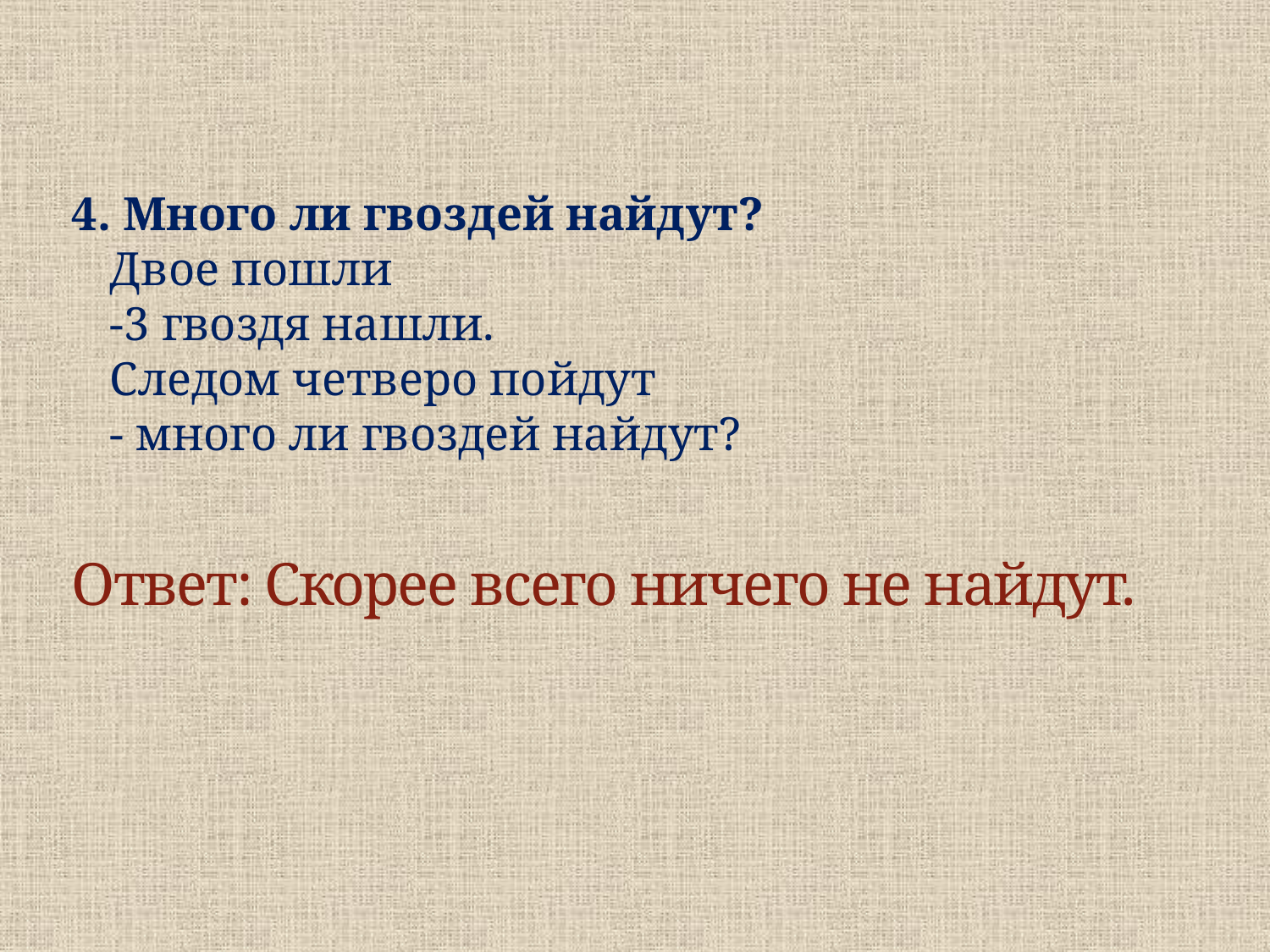

4. Много ли гвоздей найдут?
Двое пошли
-3 гвоздя нашли.
Следом четверо пойдут
- много ли гвоздей найдут?
# Ответ: Скорее всего ничего не найдут.